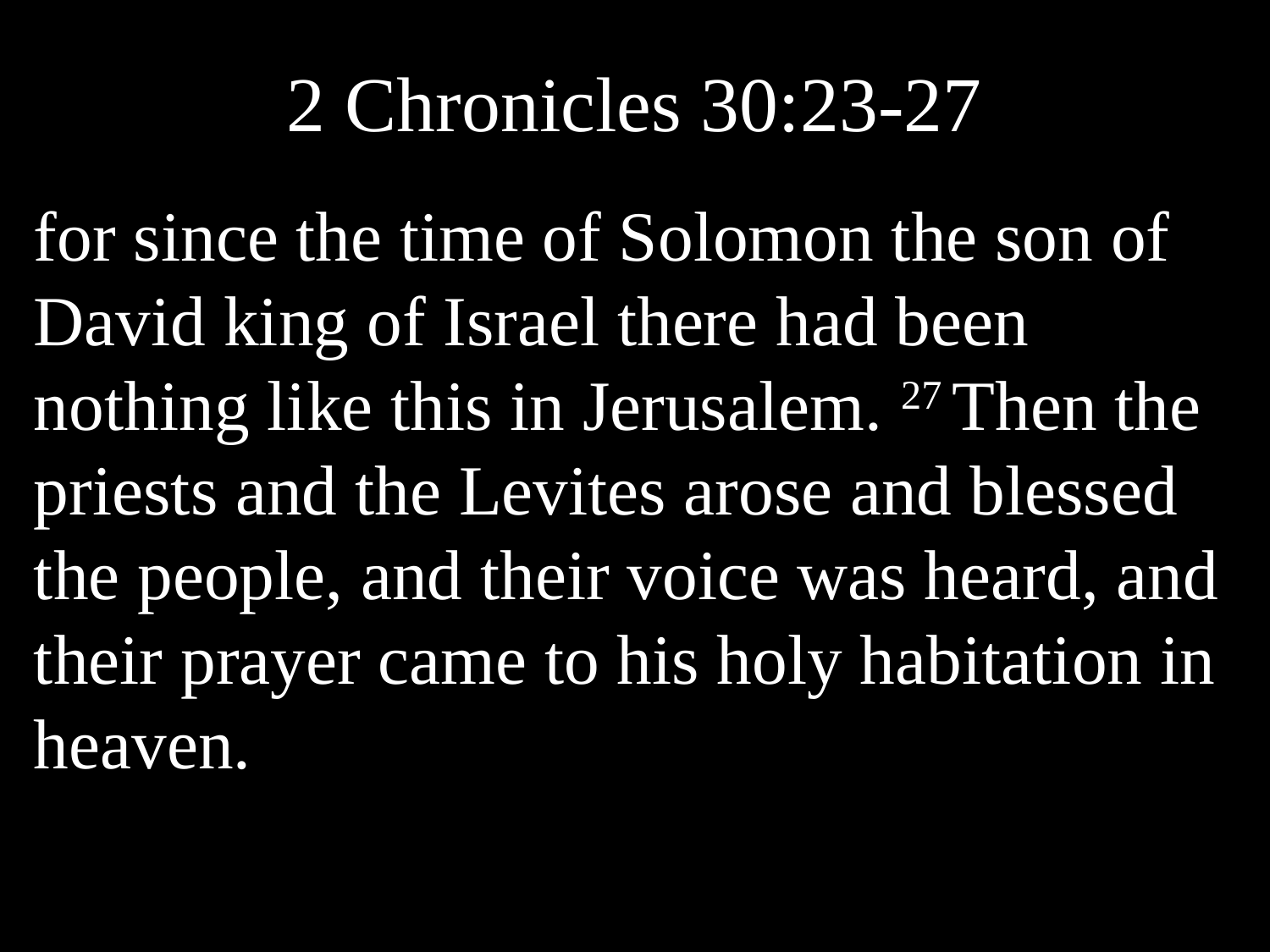

# 2 Chronicles 30:23-27
for since the time of Solomon the son of David king of Israel there had been nothing like this in Jerusalem. 27 Then the priests and the Levites arose and blessed the people, and their voice was heard, and their prayer came to his holy habitation in heaven.